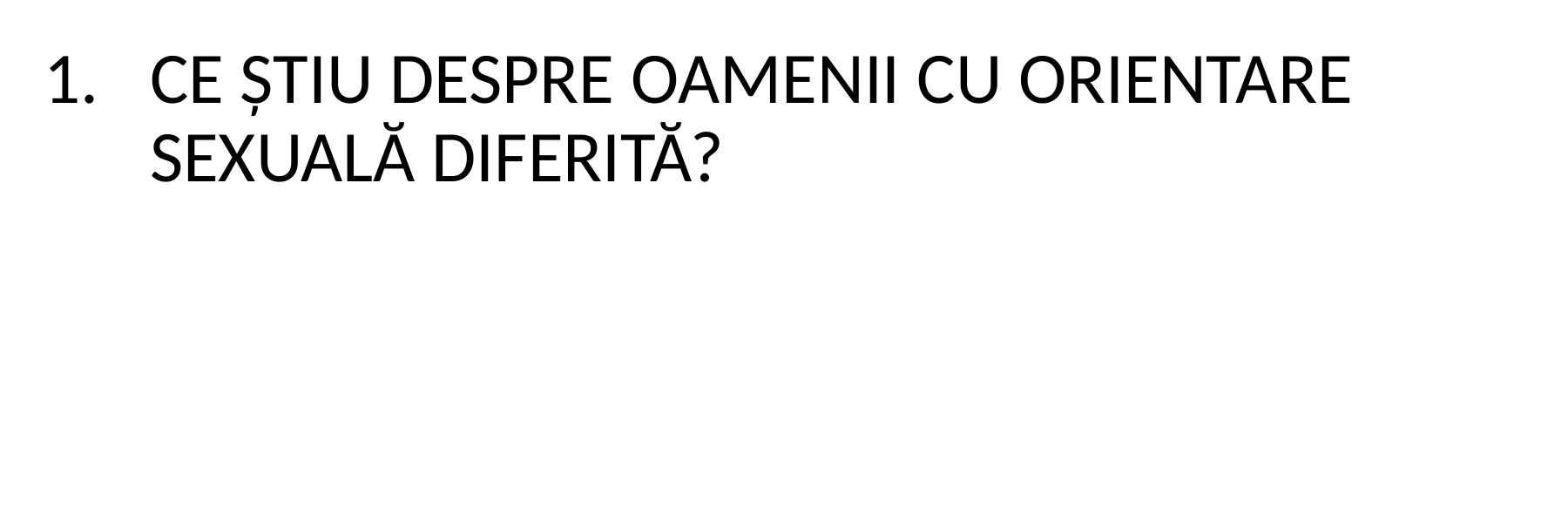

CE ȘTIU DESPRE OAMENII CU ORIENTARE SEXUALĂ DIFERITĂ?